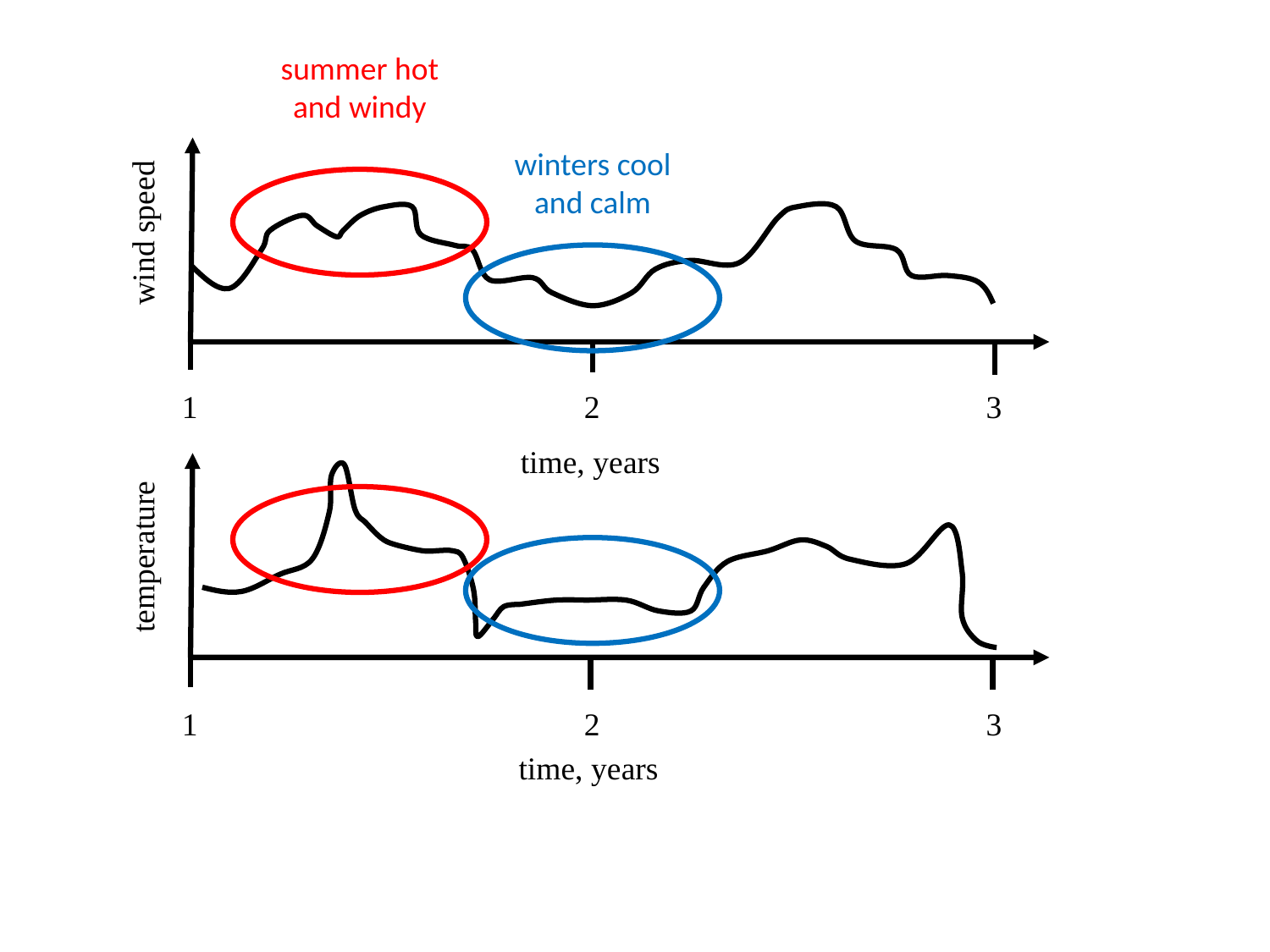

summer hot and windy

winters cool and calm

wind speed

1
2
3
time, years

temperature

1
2
3
time, years